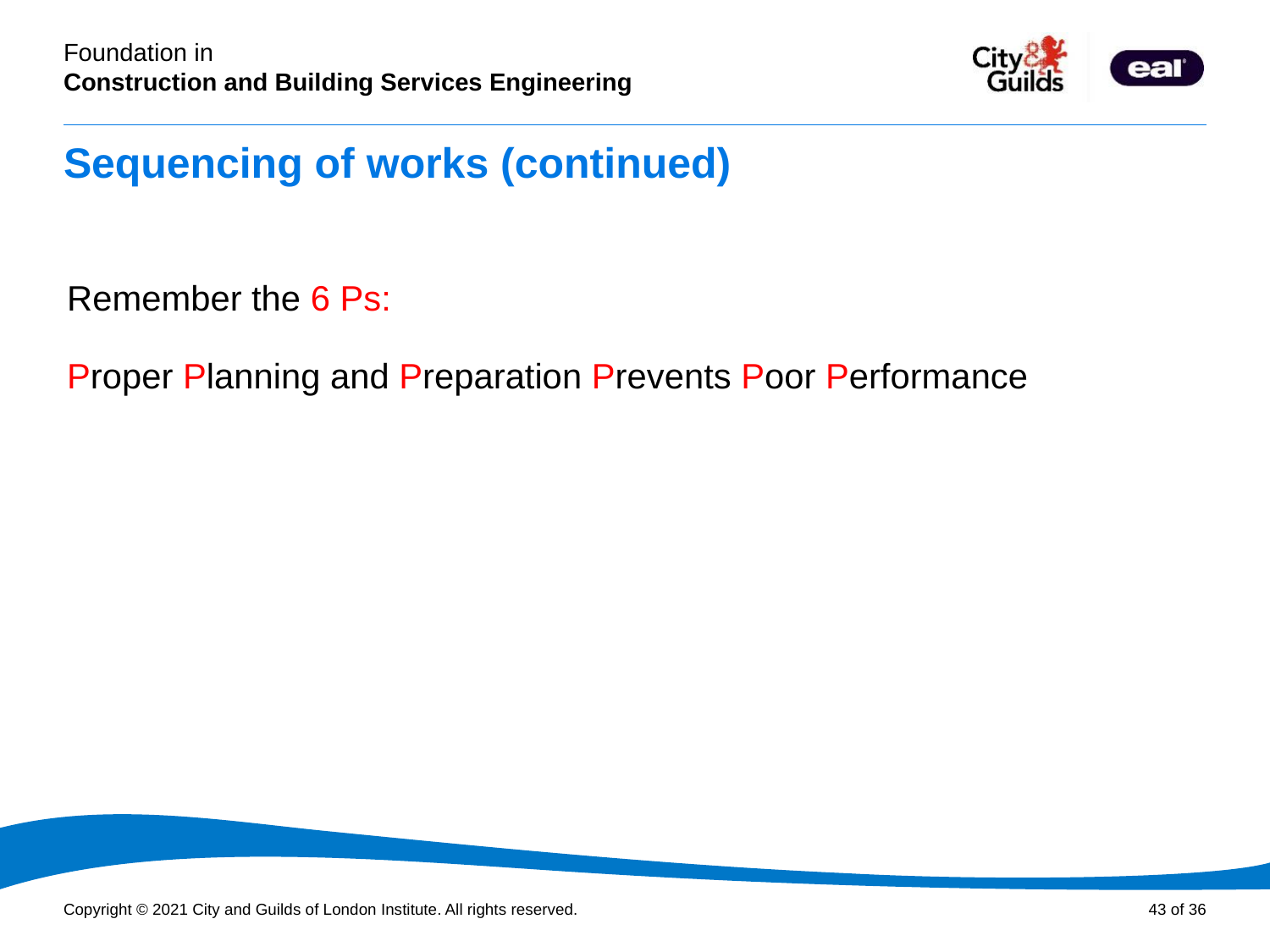

# Sequencing of works (continued)
Remember the 6 Ps:
Proper Planning and Preparation Prevents Poor Performance